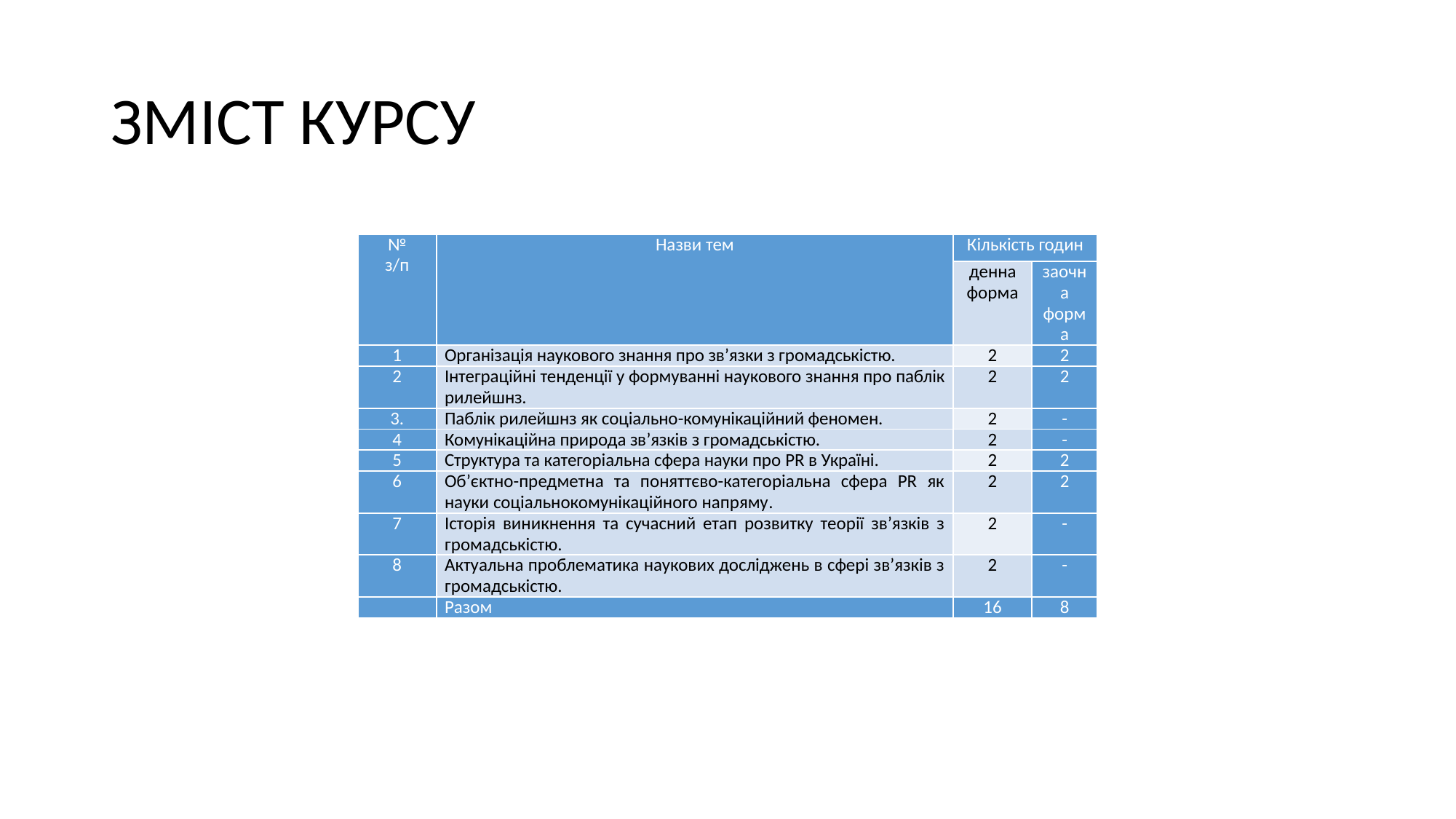

# ЗМІСТ КУРСУ
| № з/п | Назви тем | Кількість годин |  |
| --- | --- | --- | --- |
|  |  | денна форма | заочна форма |
| 1 | Організація наукового знання про зв’язки з громадськістю. | 2 | 2 |
| 2 | Інтеграційні тенденції у формуванні наукового знання про паблік рилейшнз. | 2 | 2 |
| 3. | Паблік рилейшнз як соціально-комунікаційний феномен. | 2 | - |
| 4 | Комунікаційна природа зв’язків з громадськістю. | 2 | - |
| 5 | Структура та категоріальна сфера науки про PR в Україні. | 2 | 2 |
| 6 | Об’єктно-предметна та поняттєво-категоріальна сфера PR як науки соціальнокомунікаційного напряму. | 2 | 2 |
| 7 | Історія виникнення та сучасний етап розвитку теорії зв’язків з громадськістю. | 2 | - |
| 8 | Актуальна проблематика наукових досліджень в сфері зв’язків з громадськістю. | 2 | - |
|  | Разом | 16 | 8 |